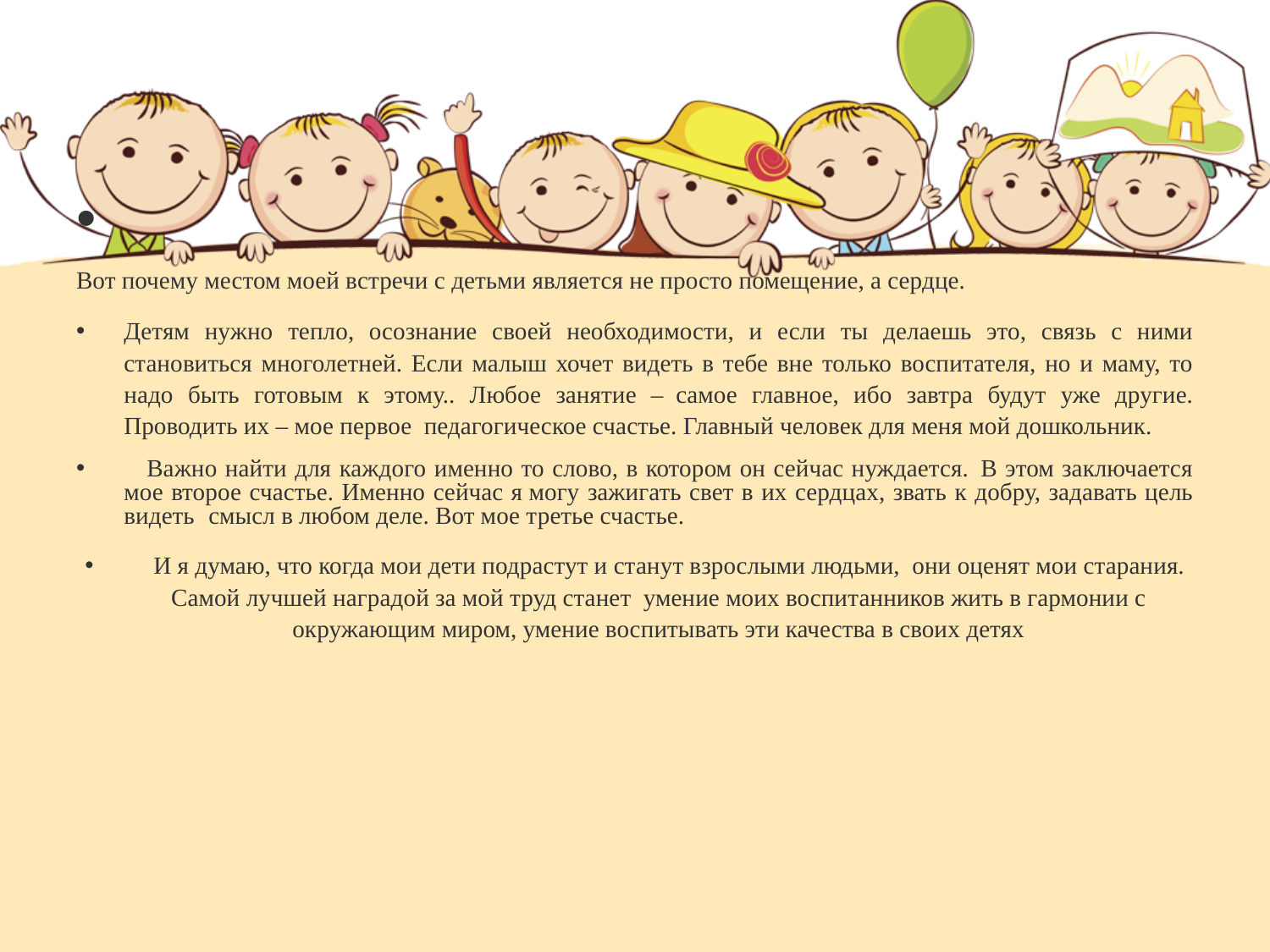

#

Вот почему местом моей встречи с детьми является не просто помещение, а сердце.
Детям нужно тепло, осознание своей необходимости, и если ты делаешь это, связь с ними становиться многолетней. Если малыш хочет видеть в тебе вне только воспитателя, но и маму, то надо быть готовым к этому.. Любое занятие –  самое главное, ибо завтра будут уже другие. Проводить их – мое первое  педагогическое счастье. Главный человек для меня мой дошкольник.
   Важно найти для каждого именно то слово, в котором он сейчас нуждается.  В этом заключается мое второе счастье. Именно сейчас я могу зажигать свет в их сердцах, звать к добру, задавать цель видеть  смысл в любом деле. Вот мое третье счастье.
   И я думаю, что когда мои дети подрастут и станут взрослыми людьми,  они оценят мои старания. Самой лучшей наградой за мой труд станет  умение моих воспитанников жить в гармонии с окружающим миром, умение воспитывать эти качества в своих детях